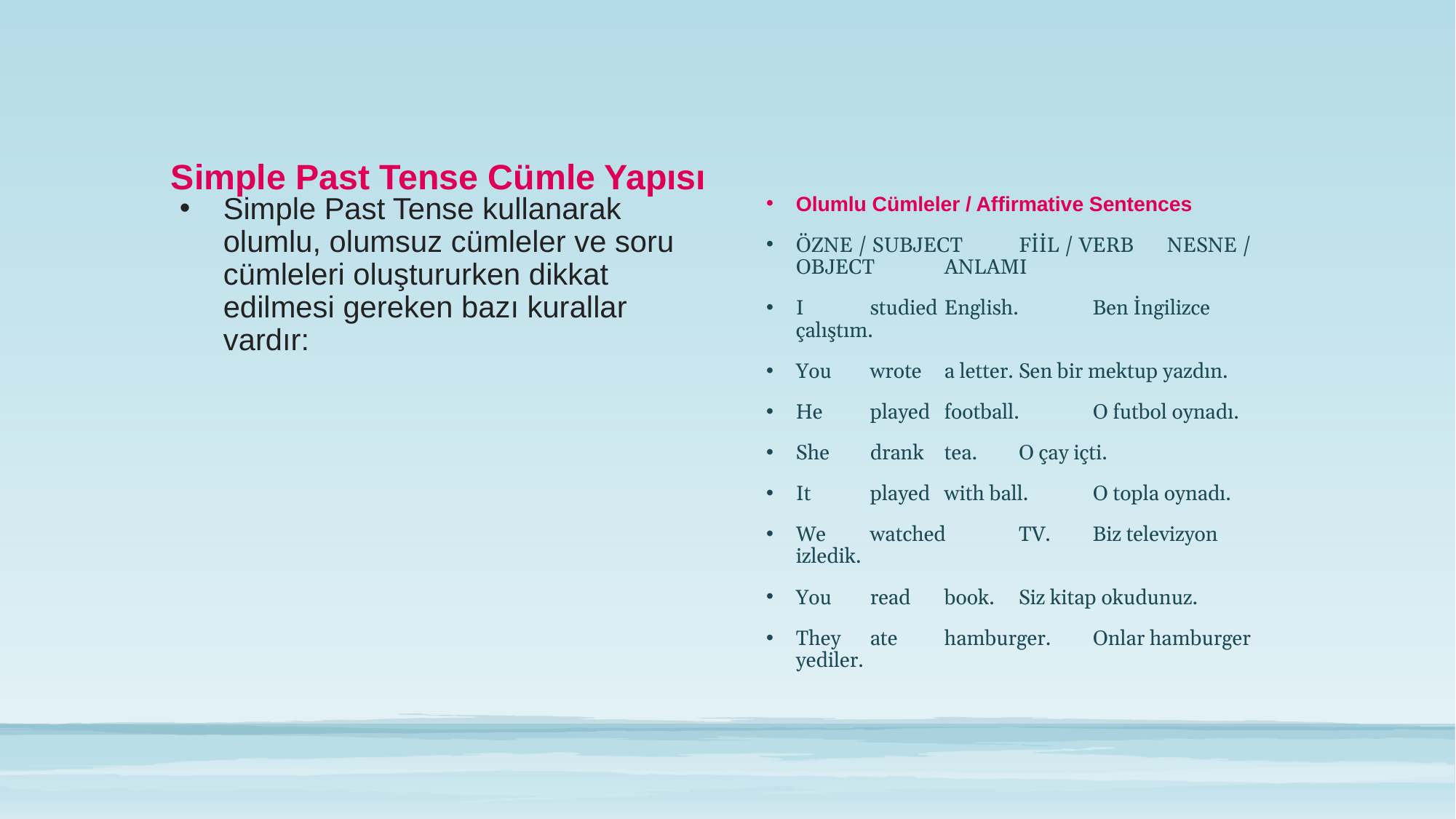

# Simple Past Tense Cümle Yapısı
Simple Past Tense kullanarak olumlu, olumsuz cümleler ve soru cümleleri oluştururken dikkat edilmesi gereken bazı kurallar vardır:
Olumlu Cümleler / Affirmative Sentences
ÖZNE / SUBJECT	FİİL / VERB	NESNE / OBJECT	ANLAMI
I	studied	English.	Ben İngilizce çalıştım.
You	wrote	a letter.	Sen bir mektup yazdın.
He	played	football.	O futbol oynadı.
She	drank	tea.	O çay içti.
It	played	with ball.	O topla oynadı.
We	watched	TV.	Biz televizyon izledik.
You	read	book.	Siz kitap okudunuz.
They	ate	hamburger.	Onlar hamburger yediler.